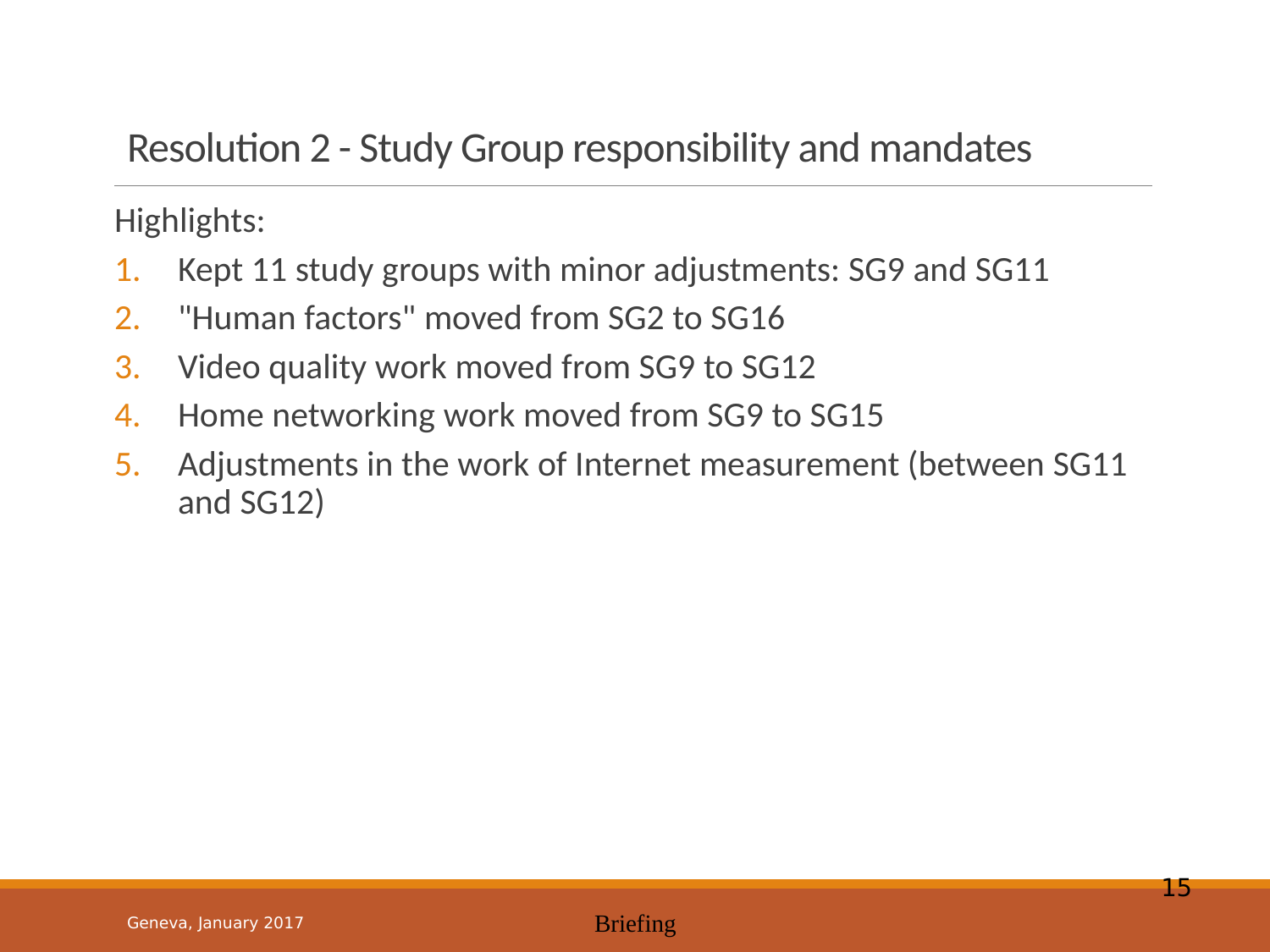

# Resolution 2 - Study Group responsibility and mandates
Highlights:
Kept 11 study groups with minor adjustments: SG9 and SG11
"Human factors" moved from SG2 to SG16
Video quality work moved from SG9 to SG12
Home networking work moved from SG9 to SG15
Adjustments in the work of Internet measurement (between SG11 and SG12)
15
Geneva, January 2017
Briefing